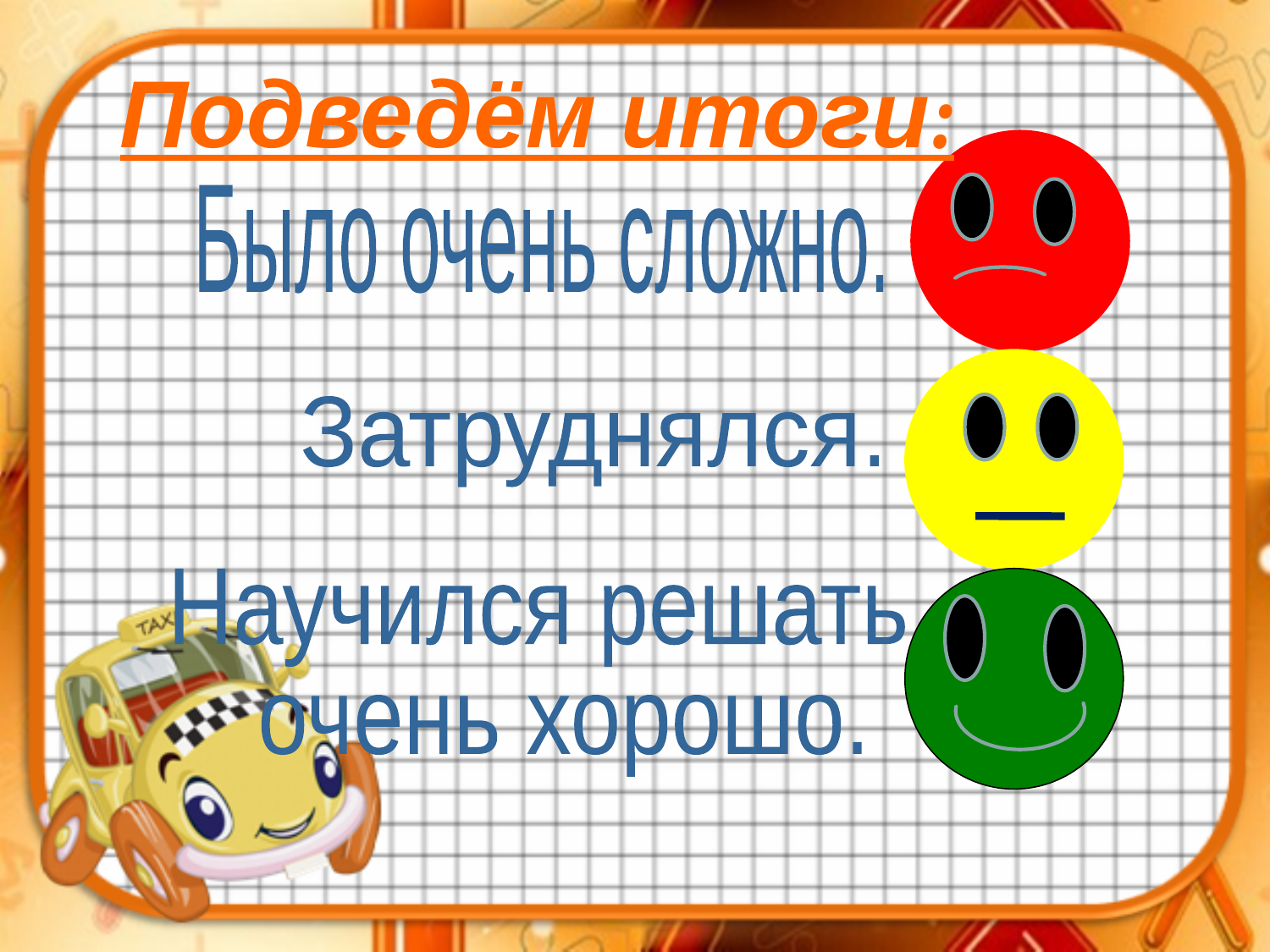

Подведём итоги:

Было очень сложно.

Затруднялся.
Научился решать
 очень хорошо.